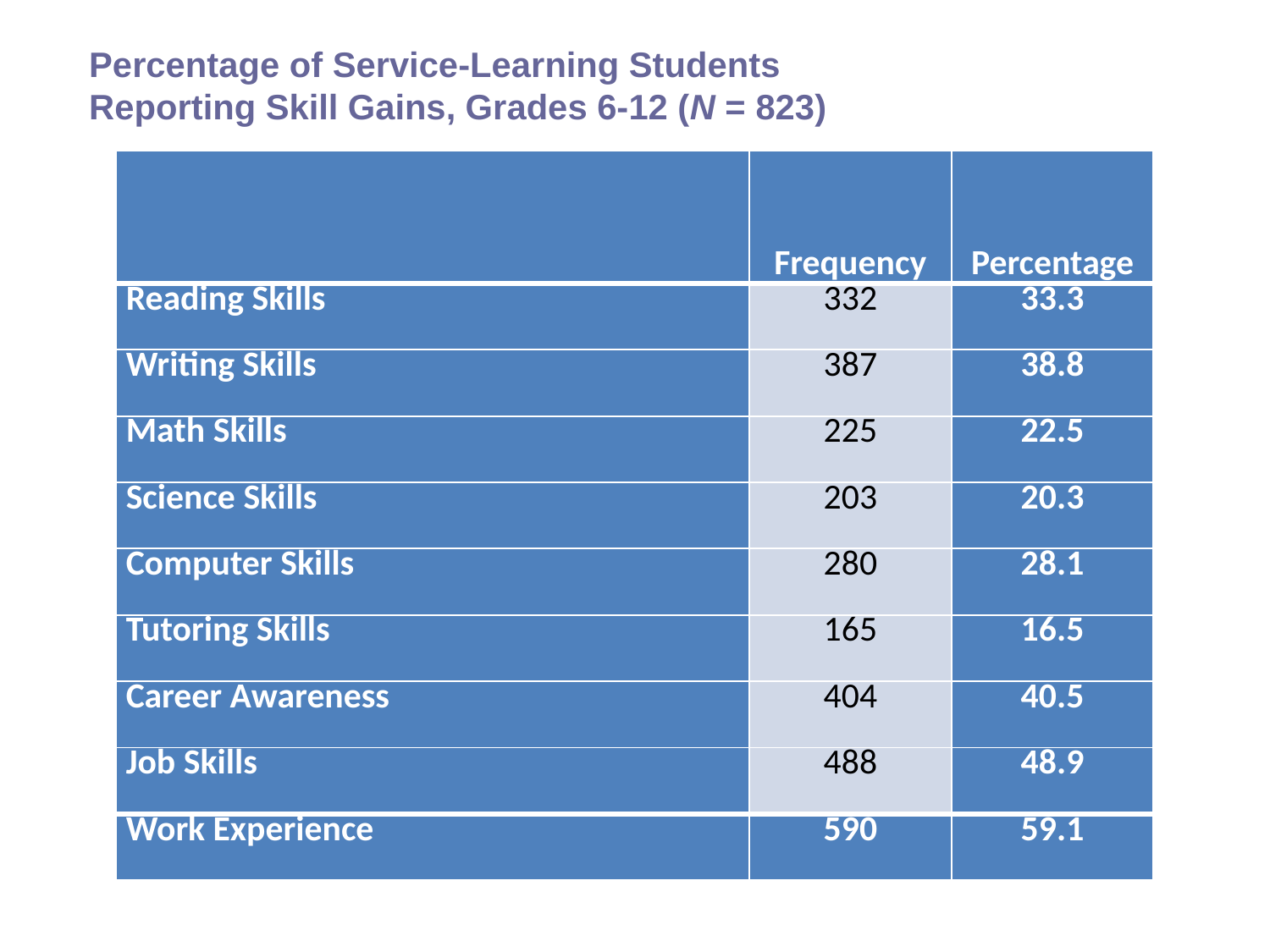

Percentage of Service-Learning Students
Reporting Skill Gains, Grades 6-12 (N = 823)

|  | Frequency | Percentage |
| --- | --- | --- |
| Reading Skills | 332 | 33.3 |
| Writing Skills | 387 | 38.8 |
| Math Skills | 225 | 22.5 |
| Science Skills | 203 | 20.3 |
| Computer Skills | 280 | 28.1 |
| Tutoring Skills | 165 | 16.5 |
| Career Awareness | 404 | 40.5 |
| Job Skills | 488 | 48.9 |
| Work Experience | 590 | 59.1 |